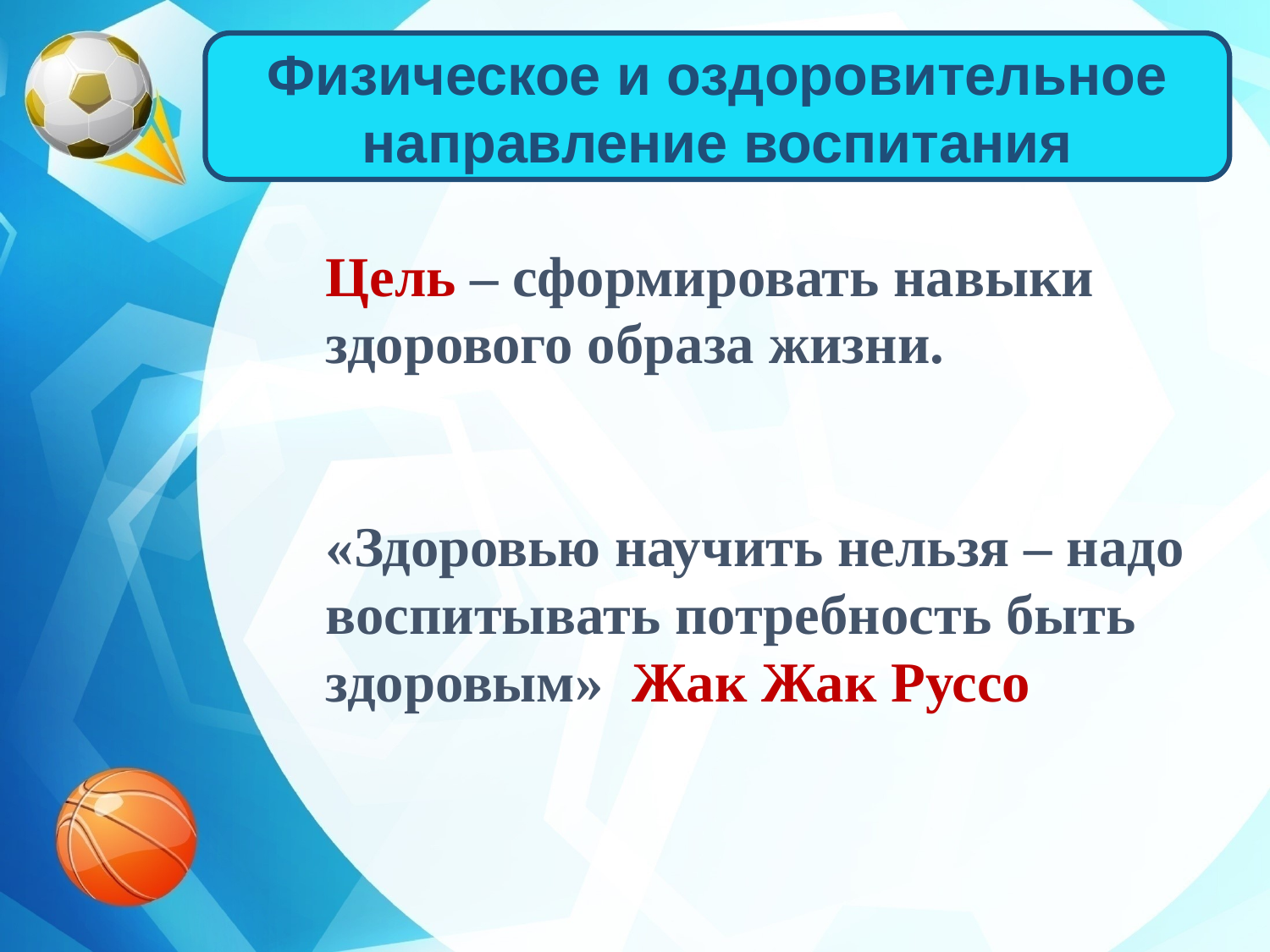

Физическое и оздоровительное направление воспитания
Цель – сформировать навыки здорового образа жизни.

«Здоровью научить нельзя – надо воспитывать потребность быть здоровым»  Жак Жак Руссо